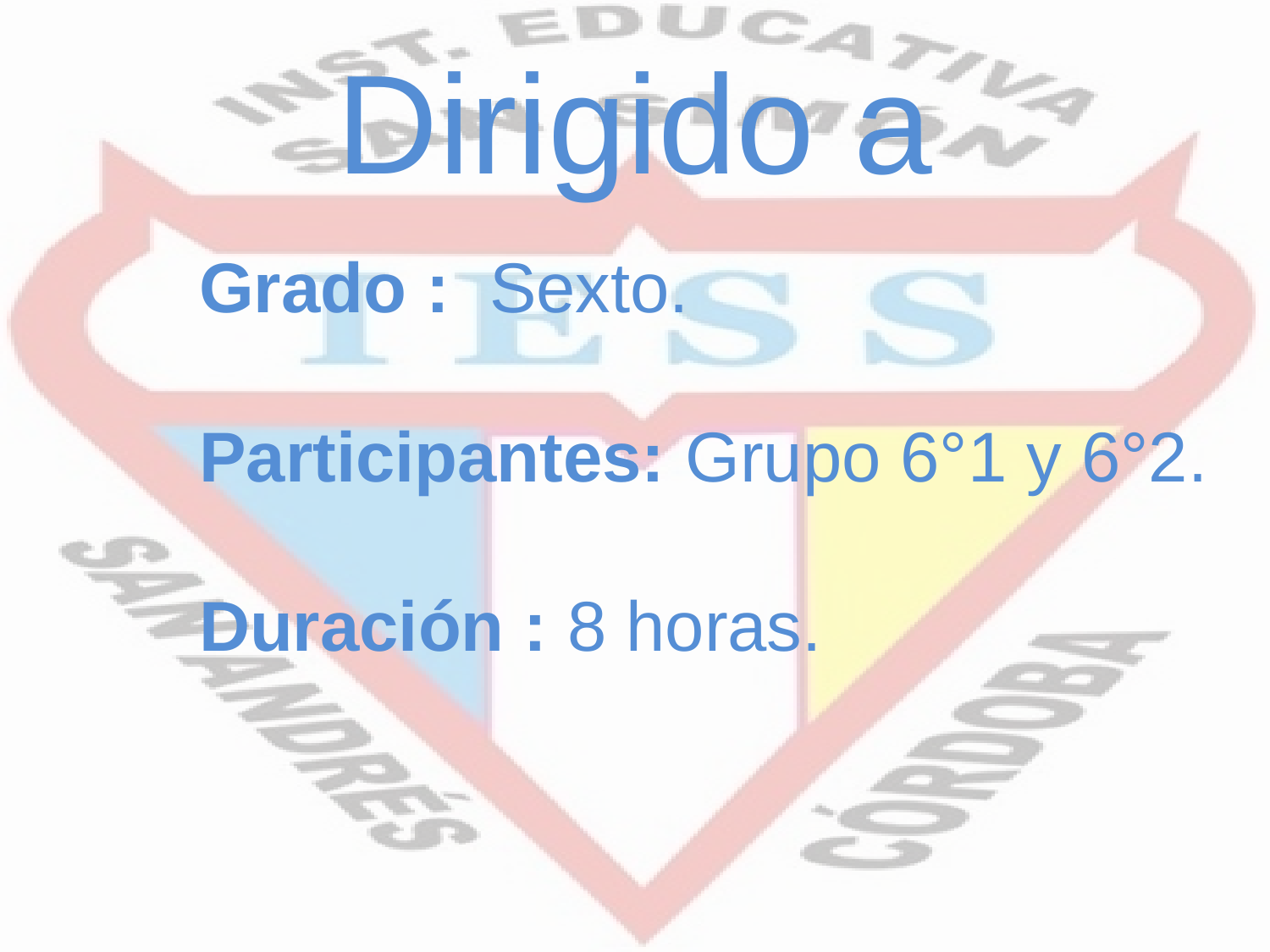

# Dirigido a
Grado :  Sexto.

Participantes: Grupo 6°1 y 6°2.

Duración : 8 horas.